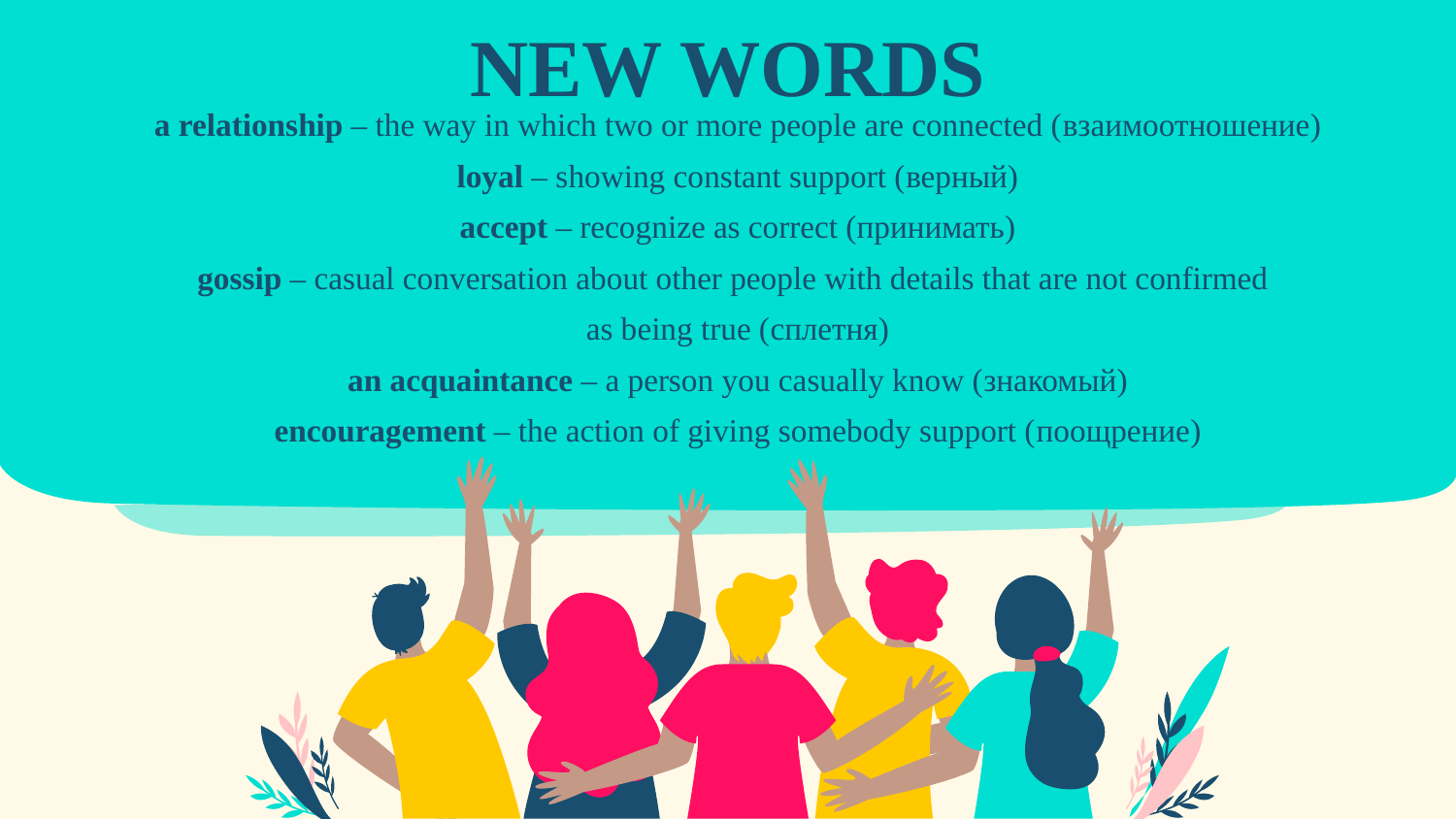

# NEW WORDS
a relationship – the way in which two or more people are connected (взаимоотношение)
loyal – showing constant support (верный)
accept – recognize as correct (принимать)
gossip – casual conversation about other people with details that are not confirmed
as being true (сплетня)
an acquaintance – a person you casually know (знакомый)
encouragement – the action of giving somebody support (поощрение)